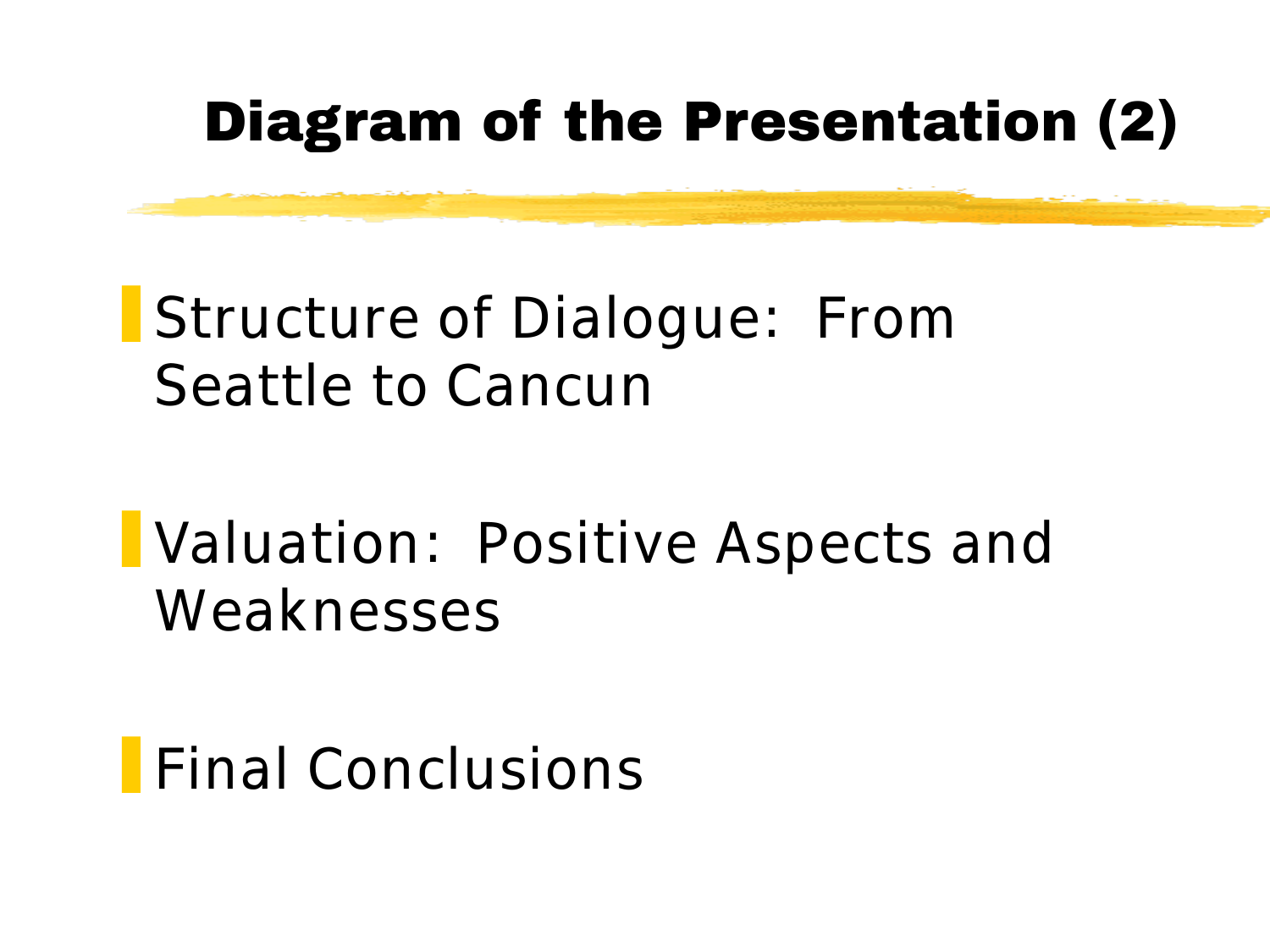

# Diagram of the Presentation (2)
Structure of Dialogue:  From Seattle to Cancun

Valuation:  Positive Aspects and Weaknesses

Final Conclusions